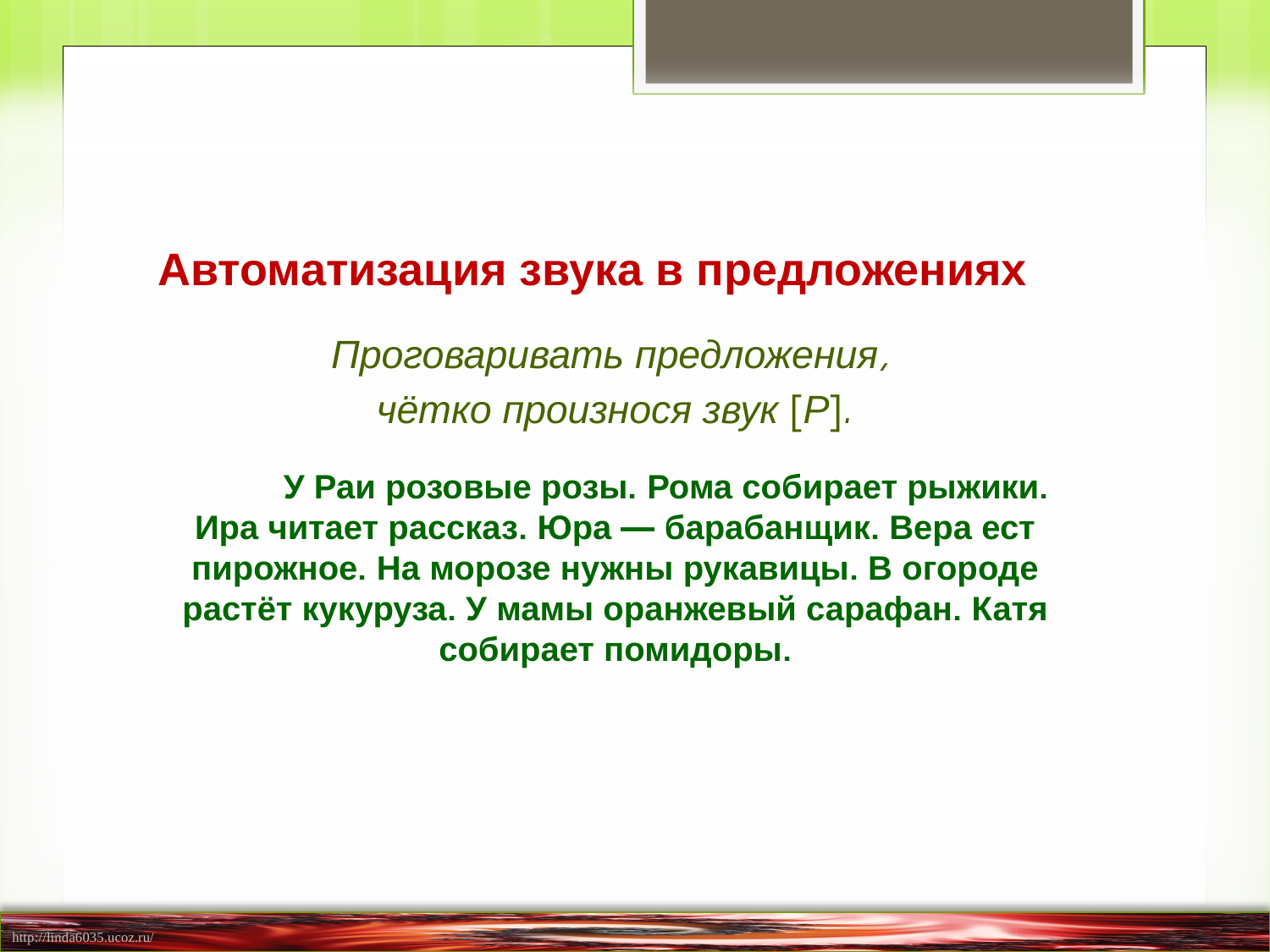

# Автоматизация звука в предложениях
Проговаривать предложения,
чётко произнося звук [Р].
	У Раи розовые розы. Рома собирает рыжики. Ира читает рассказ. Юра — барабанщик. Вера ест пирожное. На морозе нужны рукавицы. В огороде растёт кукуруза. У мамы оранжевый сарафан. Катя собирает помидоры.